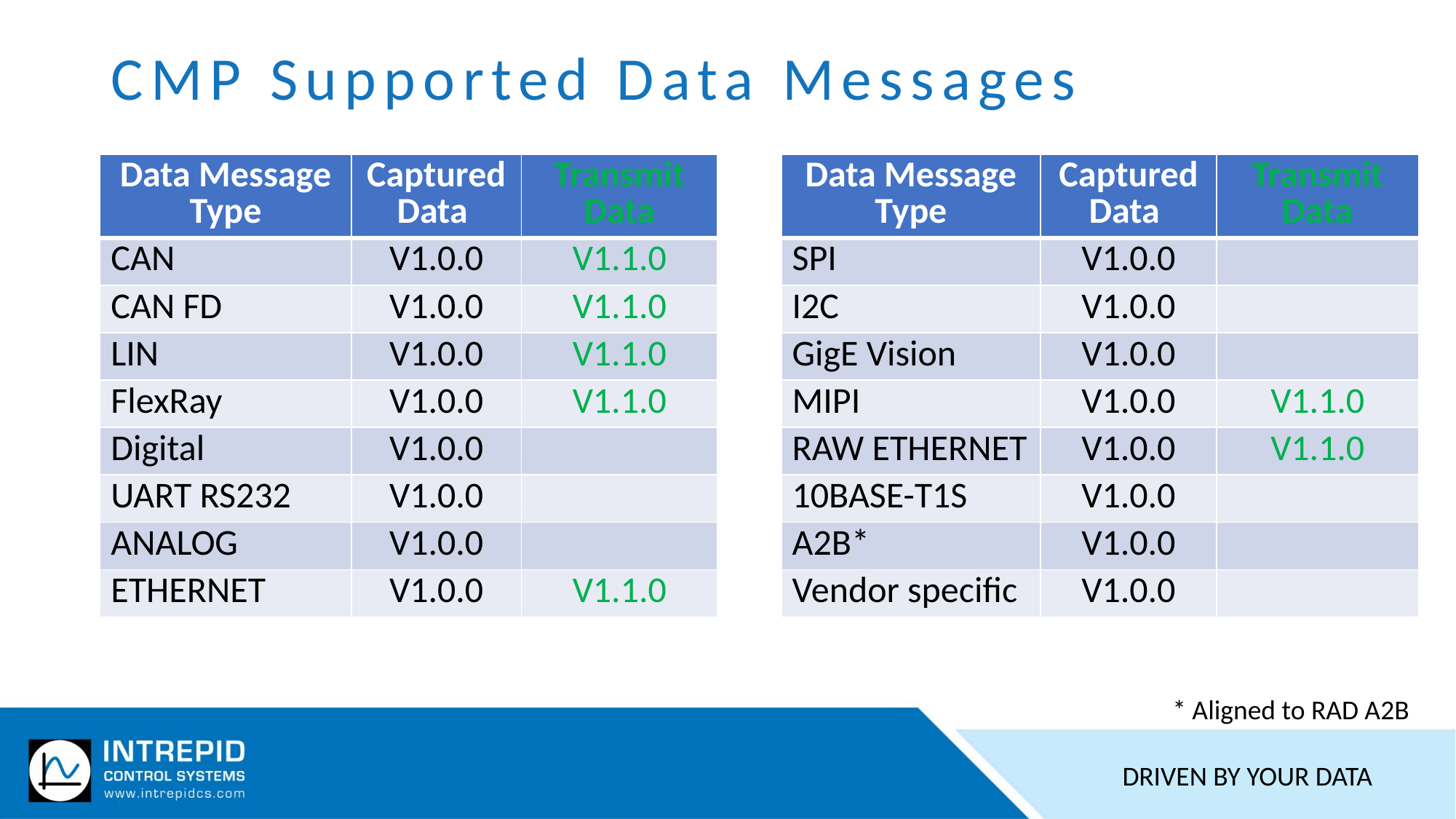

# CMP Supported Data Messages
| Data Message Type | Captured Data | Transmit Data |
| --- | --- | --- |
| CAN | V1.0.0 | V1.1.0 |
| CAN FD | V1.0.0 | V1.1.0 |
| LIN | V1.0.0 | V1.1.0 |
| FlexRay | V1.0.0 | V1.1.0 |
| Digital | V1.0.0 |  |
| UART RS232 | V1.0.0 |  |
| ANALOG | V1.0.0 |  |
| ETHERNET | V1.0.0 | V1.1.0 |
| Data Message Type | Captured Data | Transmit Data |
| --- | --- | --- |
| SPI | V1.0.0 |  |
| I2C | V1.0.0 |  |
| GigE Vision | V1.0.0 |  |
| MIPI | V1.0.0 | V1.1.0 |
| RAW ETHERNET | V1.0.0 | V1.1.0 |
| 10BASE-T1S | V1.0.0 |  |
| A2B\* | V1.0.0 |  |
| Vendor specific | V1.0.0 |  |
* Aligned to RAD A2B